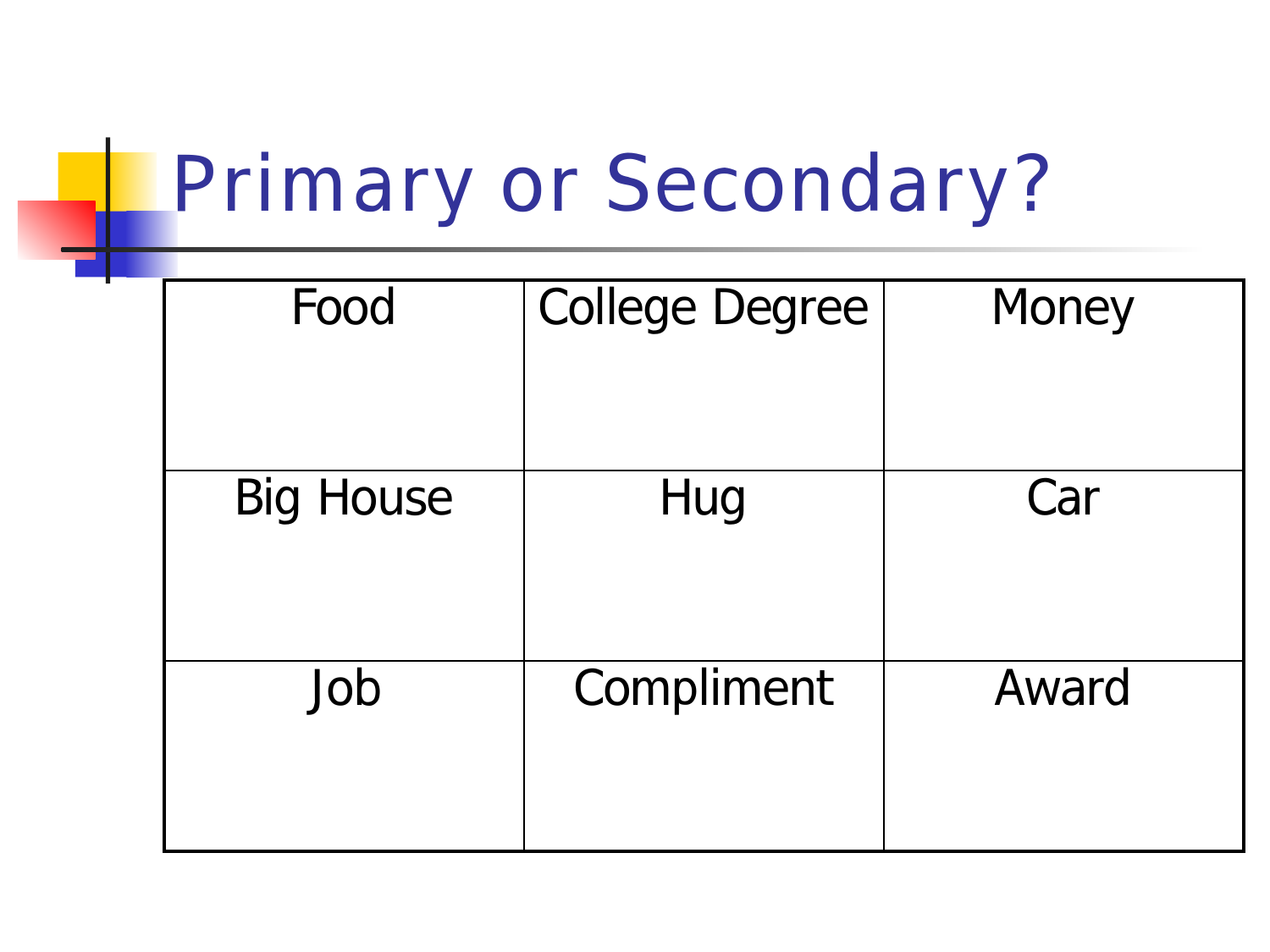

# Primary or Secondary?
| Food | College Degree | Money |
| --- | --- | --- |
| Big House | Hug | Car |
| Job | Compliment | Award |